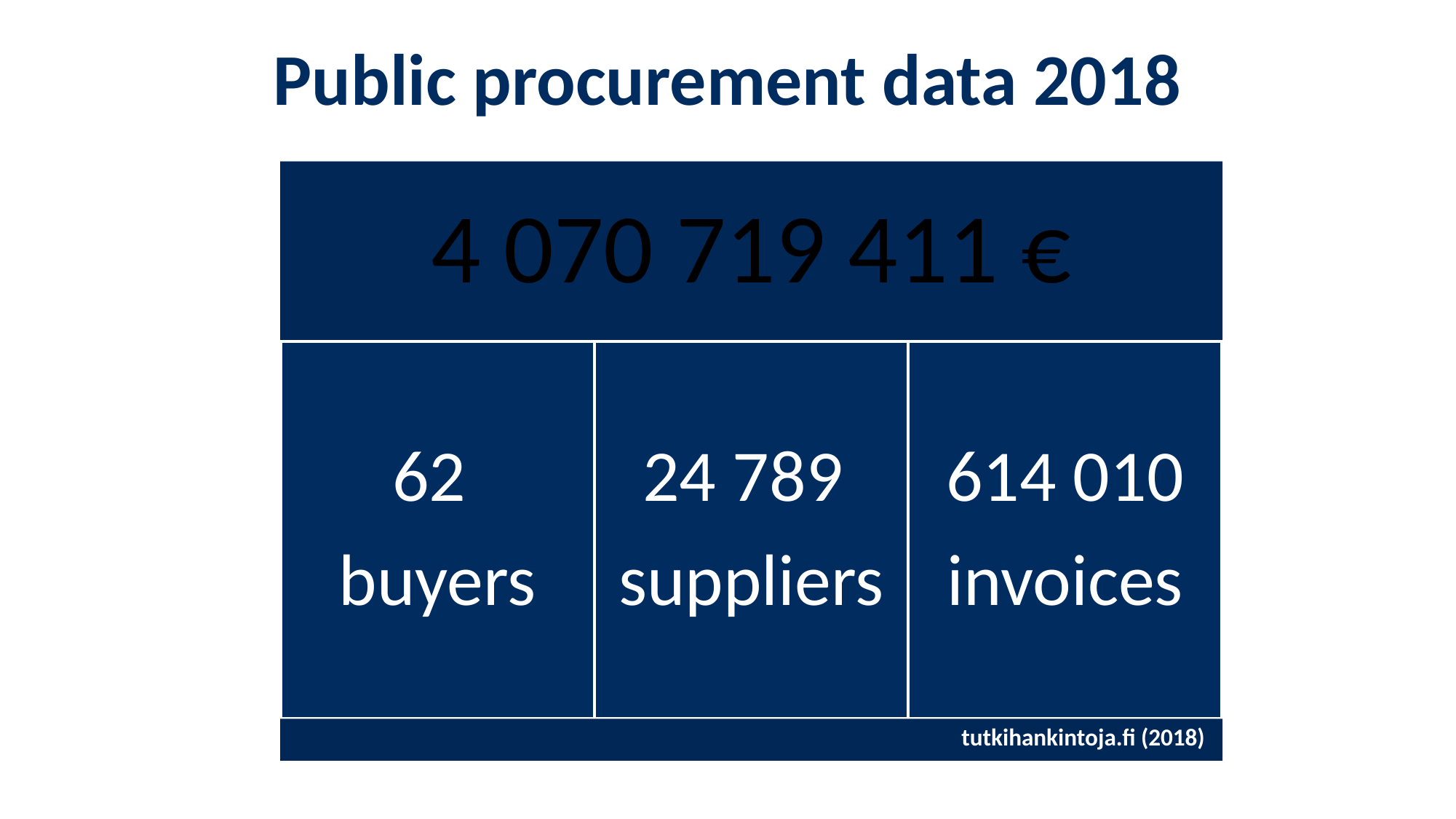

# Public procurement data 2018
4 070 719 411 €
62
buyers
24 789
suppliers
614 010
invoices
tutkihankintoja.fi (2018)